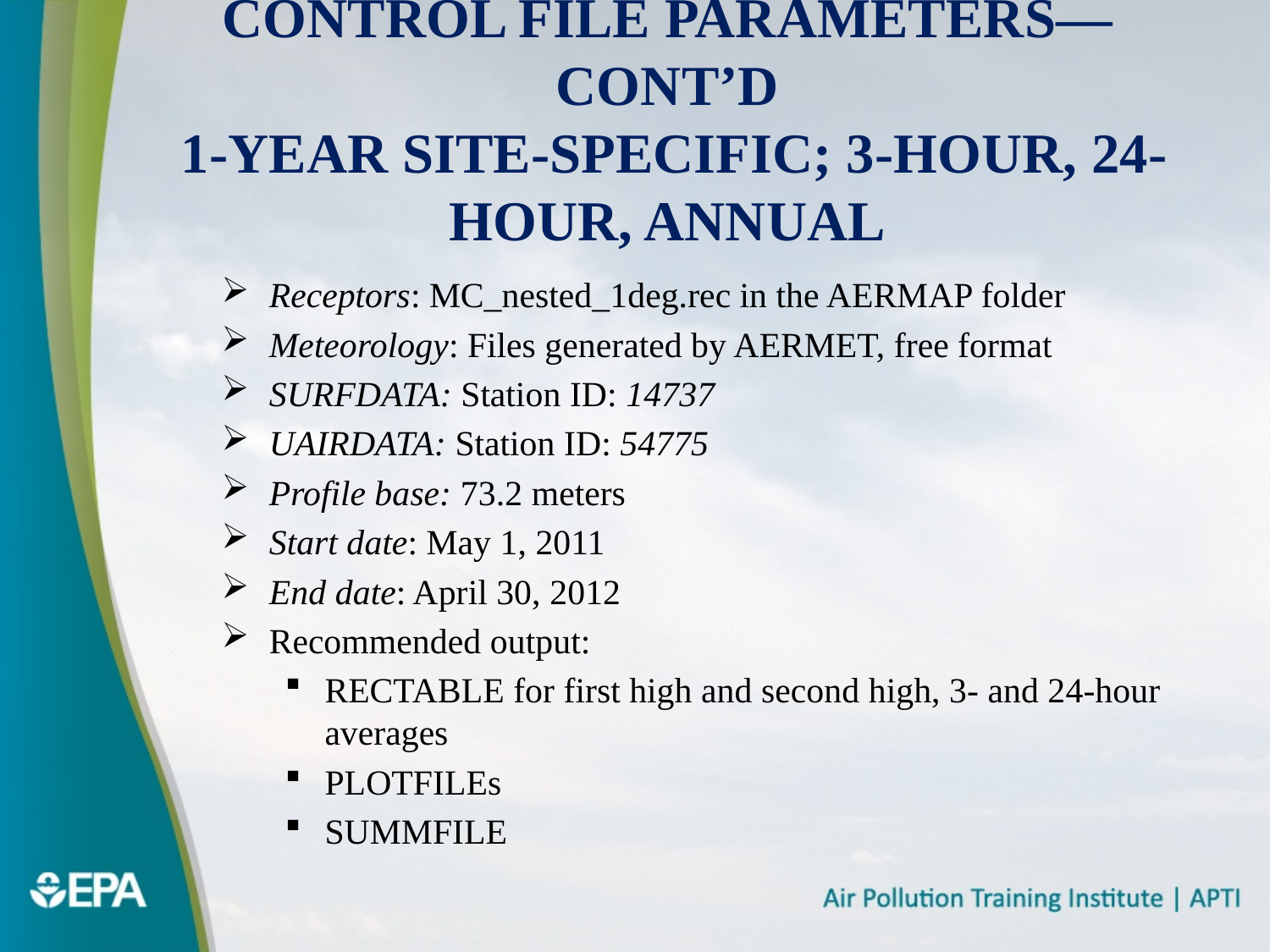

# Control File Parameters—cont’d 1-Year Site-specific; 3-Hour, 24-Hour, Annual
Receptors: MC_nested_1deg.rec in the AERMAP folder
Meteorology: Files generated by AERMET, free format
SURFDATA: Station ID: 14737
UAIRDATA: Station ID: 54775
Profile base: 73.2 meters
Start date: May 1, 2011
End date: April 30, 2012
Recommended output:
RECTABLE for first high and second high, 3- and 24-hour averages
PLOTFILEs
SUMMFILE